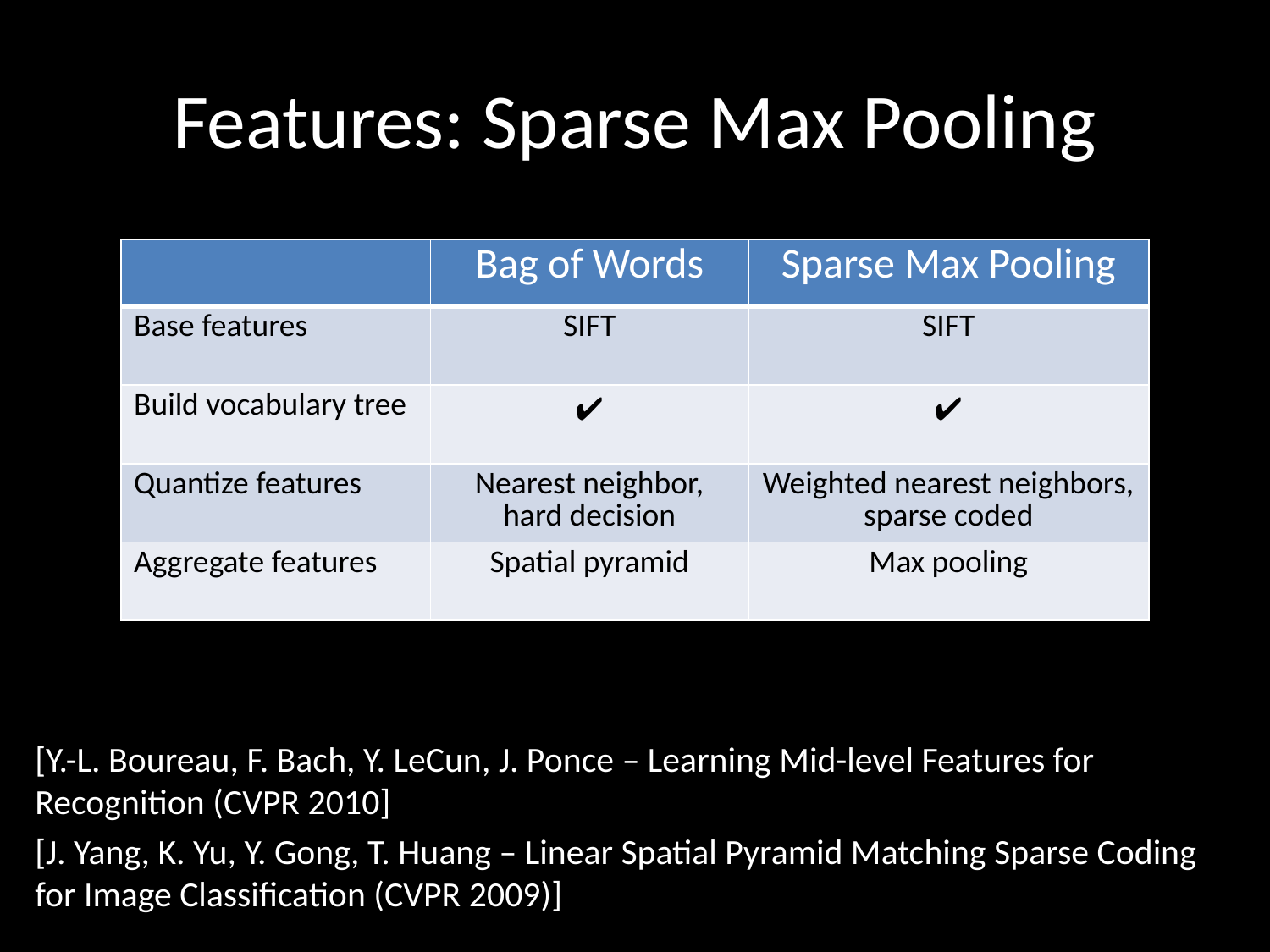

# Features: Sparse Max Pooling
|  | Bag of Words | Sparse Max Pooling |
| --- | --- | --- |
| Base features | SIFT | SIFT |
| Build vocabulary tree | ✔ | ✔ |
| Quantize features | Nearest neighbor, hard decision | Weighted nearest neighbors, sparse coded |
| Aggregate features | Spatial pyramid | Max pooling |
[Y.-L. Boureau, F. Bach, Y. LeCun, J. Ponce – Learning Mid-level Features for Recognition (CVPR 2010]
[J. Yang, K. Yu, Y. Gong, T. Huang – Linear Spatial Pyramid Matching Sparse Coding for Image Classification (CVPR 2009)]